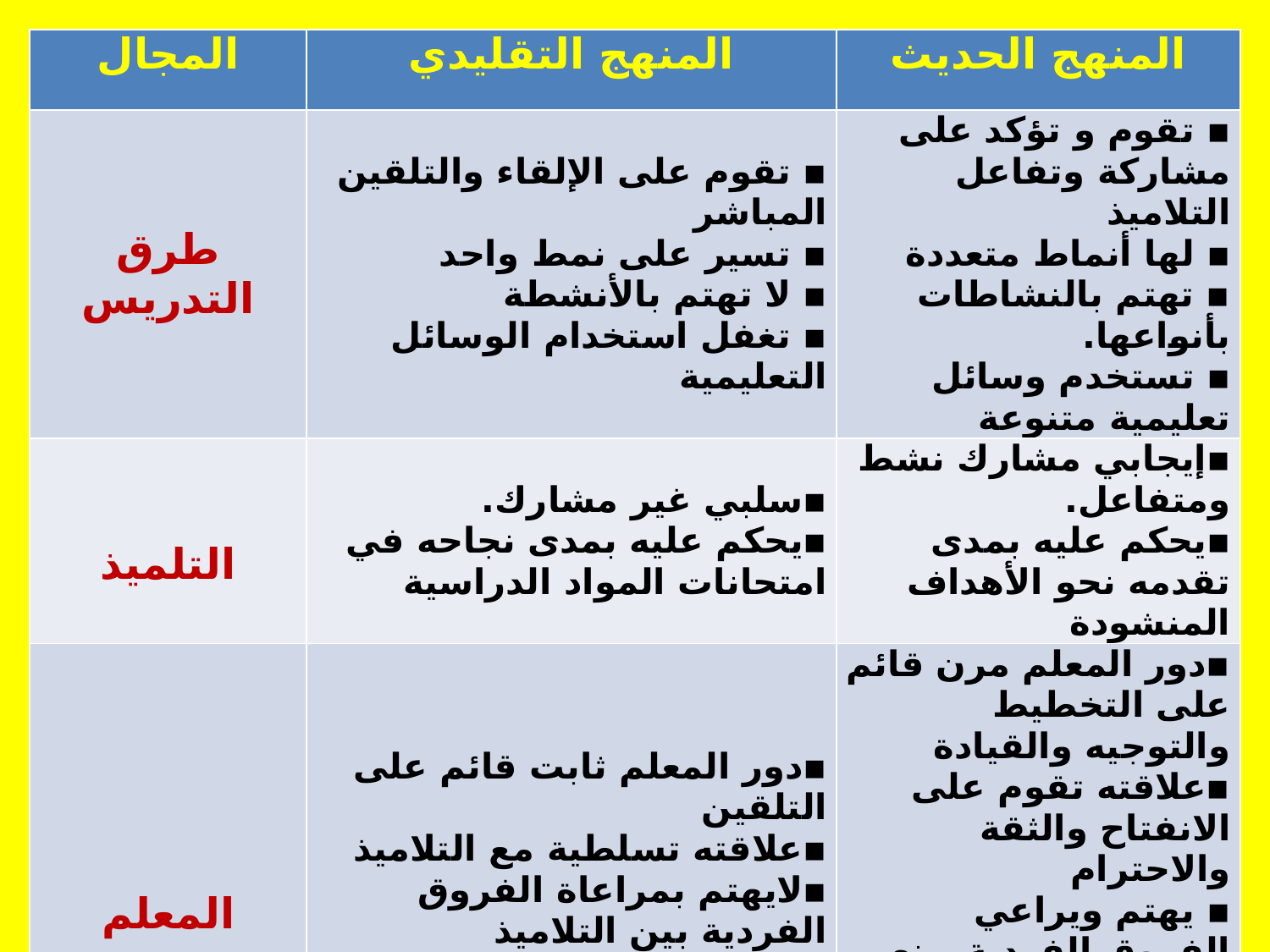

| المجال | المنهج التقليدي | المنهج الحديث |
| --- | --- | --- |
| طرق التدريس | ▪ تقوم على الإلقاء والتلقين المباشر ▪ تسير على نمط واحد ▪ لا تهتم بالأنشطة ▪ تغفل استخدام الوسائل التعليمية | ▪ تقوم و تؤكد على مشاركة وتفاعل التلاميذ ▪ لها أنماط متعددة ▪ تهتم بالنشاطات بأنواعها. ▪ تستخدم وسائل تعليمية متنوعة |
| التلميذ | ▪سلبي غير مشارك. ▪يحكم عليه بمدى نجاحه في امتحانات المواد الدراسية | ▪إيجابي مشارك نشط ومتفاعل. ▪يحكم عليه بمدى تقدمه نحو الأهداف المنشودة |
| المعلم | ▪دور المعلم ثابت قائم على التلقين ▪علاقته تسلطية مع التلاميذ ▪لايهتم بمراعاة الفروق الفردية بين التلاميذ ▪يشجع على تنافس التلاميذ في حفظ المادة | ▪دور المعلم مرن قائم على التخطيط والتوجيه والقيادة ▪علاقته تقوم على الانفتاح والثقة والاحترام ▪ يهتم ويراعي الفروق الفردية بينهم ▪يشجع التلاميذ على التعاون في اختيار الأنشطة وطرق ممارستها |